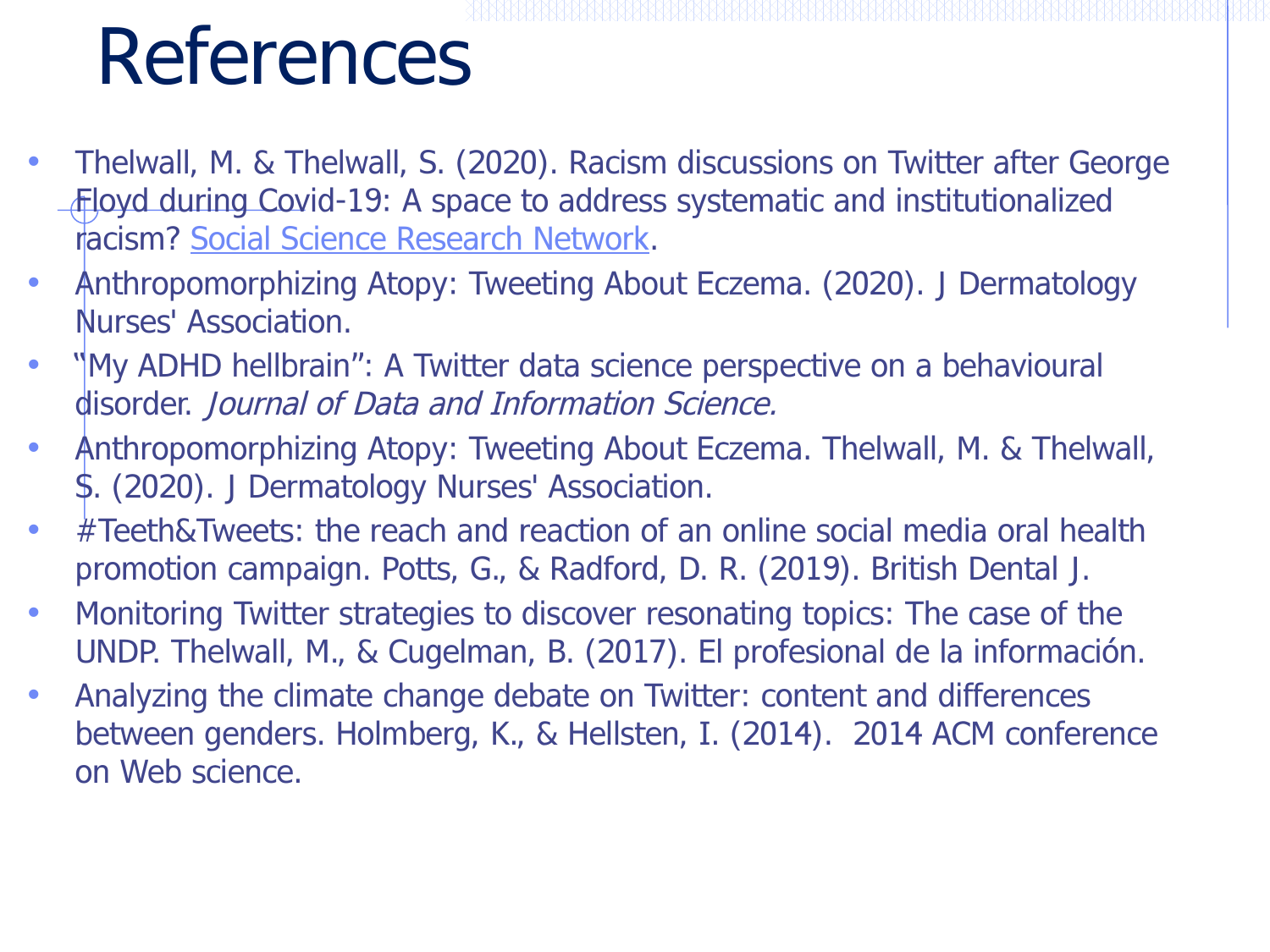

# References
Thelwall, M. & Thelwall, S. (2020). Racism discussions on Twitter after George Floyd during Covid-19: A space to address systematic and institutionalized racism? Social Science Research Network.
Anthropomorphizing Atopy: Tweeting About Eczema. (2020). J Dermatology Nurses' Association.
“My ADHD hellbrain”: A Twitter data science perspective on a behavioural disorder. Journal of Data and Information Science.
Anthropomorphizing Atopy: Tweeting About Eczema. Thelwall, M. & Thelwall, S. (2020). J Dermatology Nurses' Association.
#Teeth&Tweets: the reach and reaction of an online social media oral health promotion campaign. Potts, G., & Radford, D. R. (2019). British Dental J.
Monitoring Twitter strategies to discover resonating topics: The case of the UNDP. Thelwall, M., & Cugelman, B. (2017). El profesional de la información.
Analyzing the climate change debate on Twitter: content and differences between genders. Holmberg, K., & Hellsten, I. (2014).  2014 ACM conference on Web science.